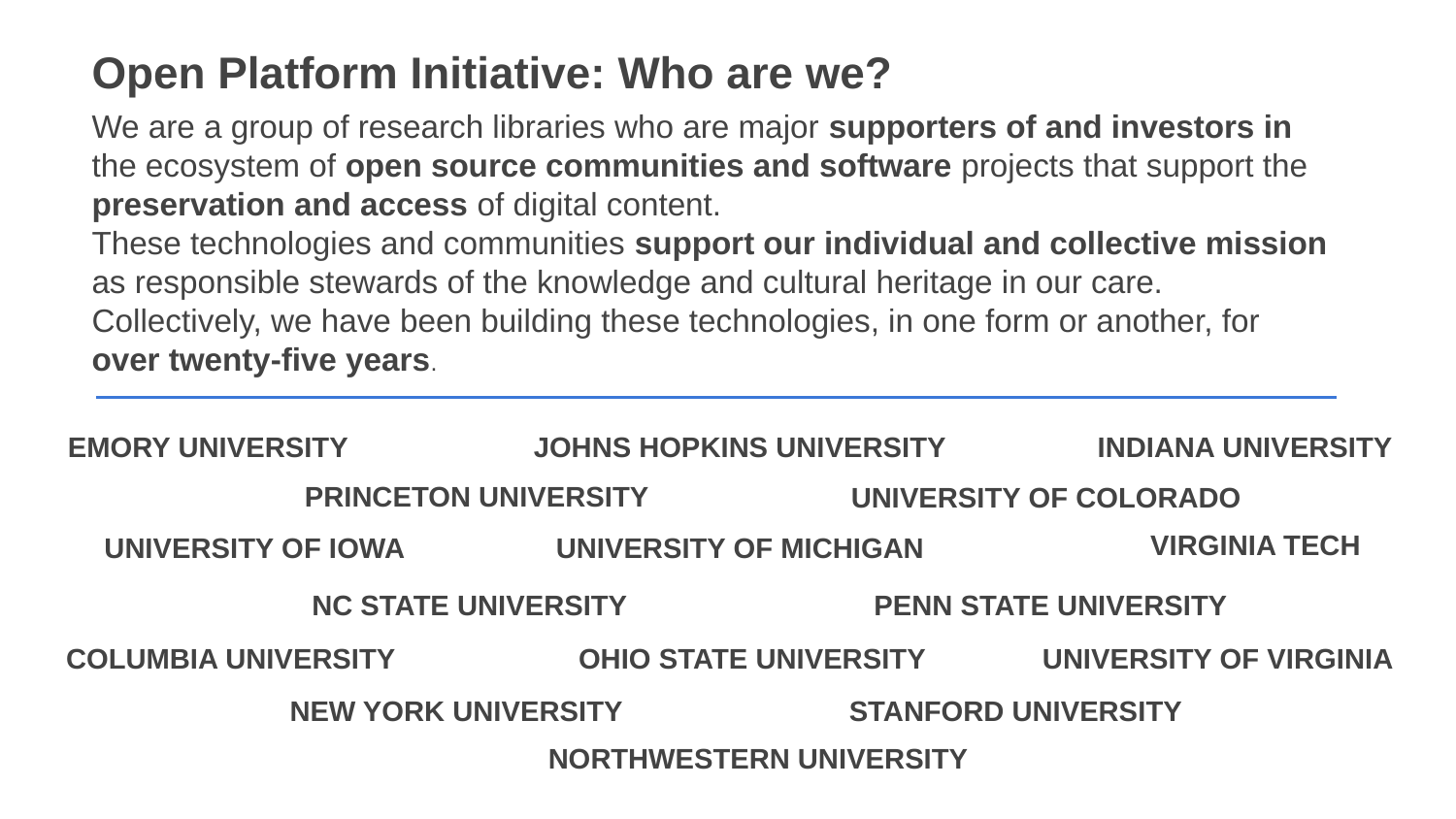

# Open Platform Initiative: Who are we?
We are a group of research libraries who are major supporters of and investors in the ecosystem of open source communities and software projects that support the preservation and access of digital content.
These technologies and communities support our individual and collective mission as responsible stewards of the knowledge and cultural heritage in our care. Collectively, we have been building these technologies, in one form or another, for over twenty-five years.

INDIANA UNIVERSITY
JOHNS HOPKINS UNIVERSITY
EMORY UNIVERSITY
PRINCETON UNIVERSITY
UNIVERSITY OF COLORADO
VIRGINIA TECH
UNIVERSITY OF IOWA
UNIVERSITY OF MICHIGAN
PENN STATE UNIVERSITY
NC STATE UNIVERSITY
UNIVERSITY OF VIRGINIA
COLUMBIA UNIVERSITY
OHIO STATE UNIVERSITY
STANFORD UNIVERSITY
NEW YORK UNIVERSITY
NORTHWESTERN UNIVERSITY